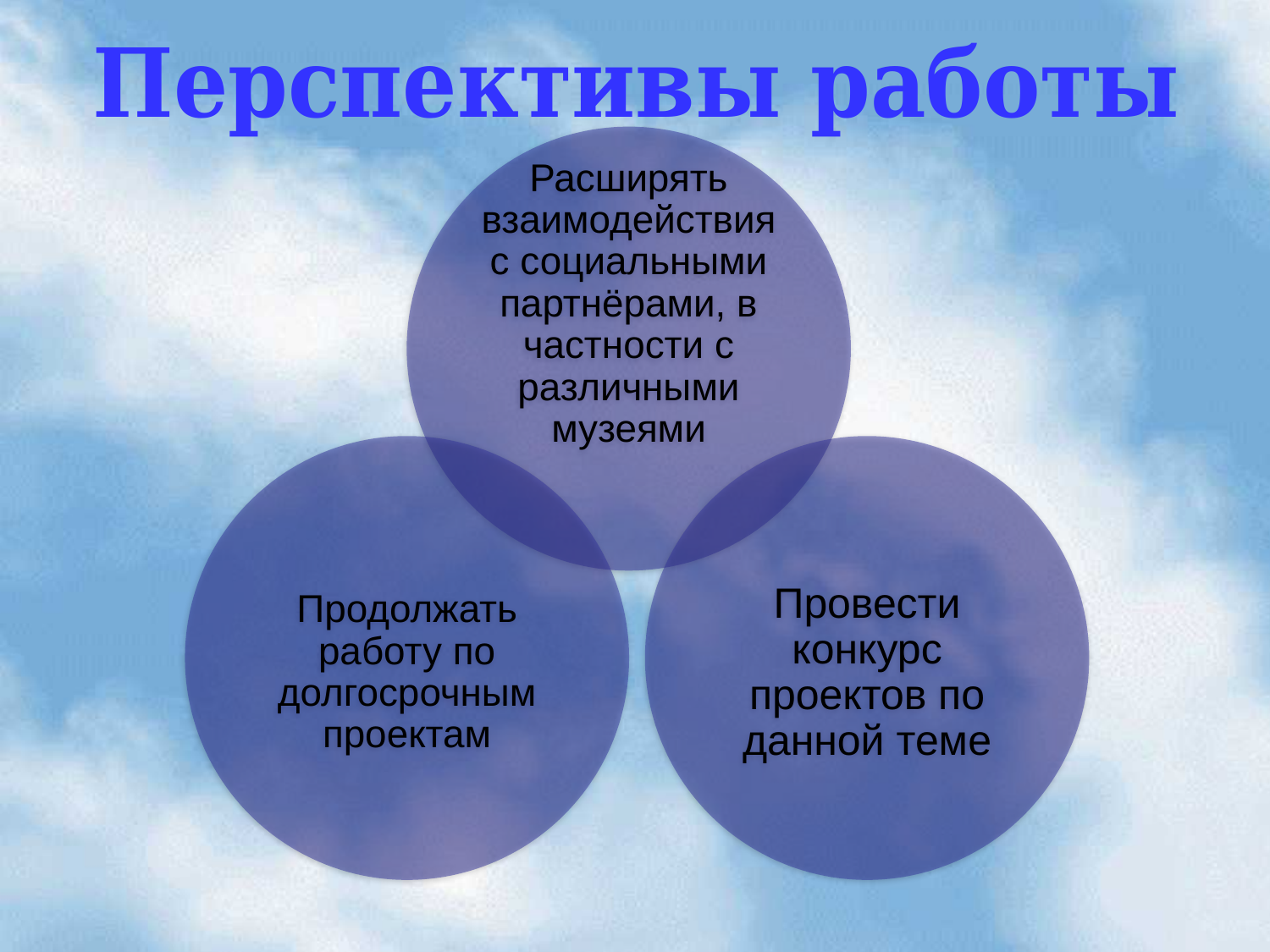

# Перспективы работы
Расширять взаимодействия с социальными партнёрами, в частности с различными музеями
Провести конкурс проектов по данной теме
Продолжать работу по долгосрочным проектам